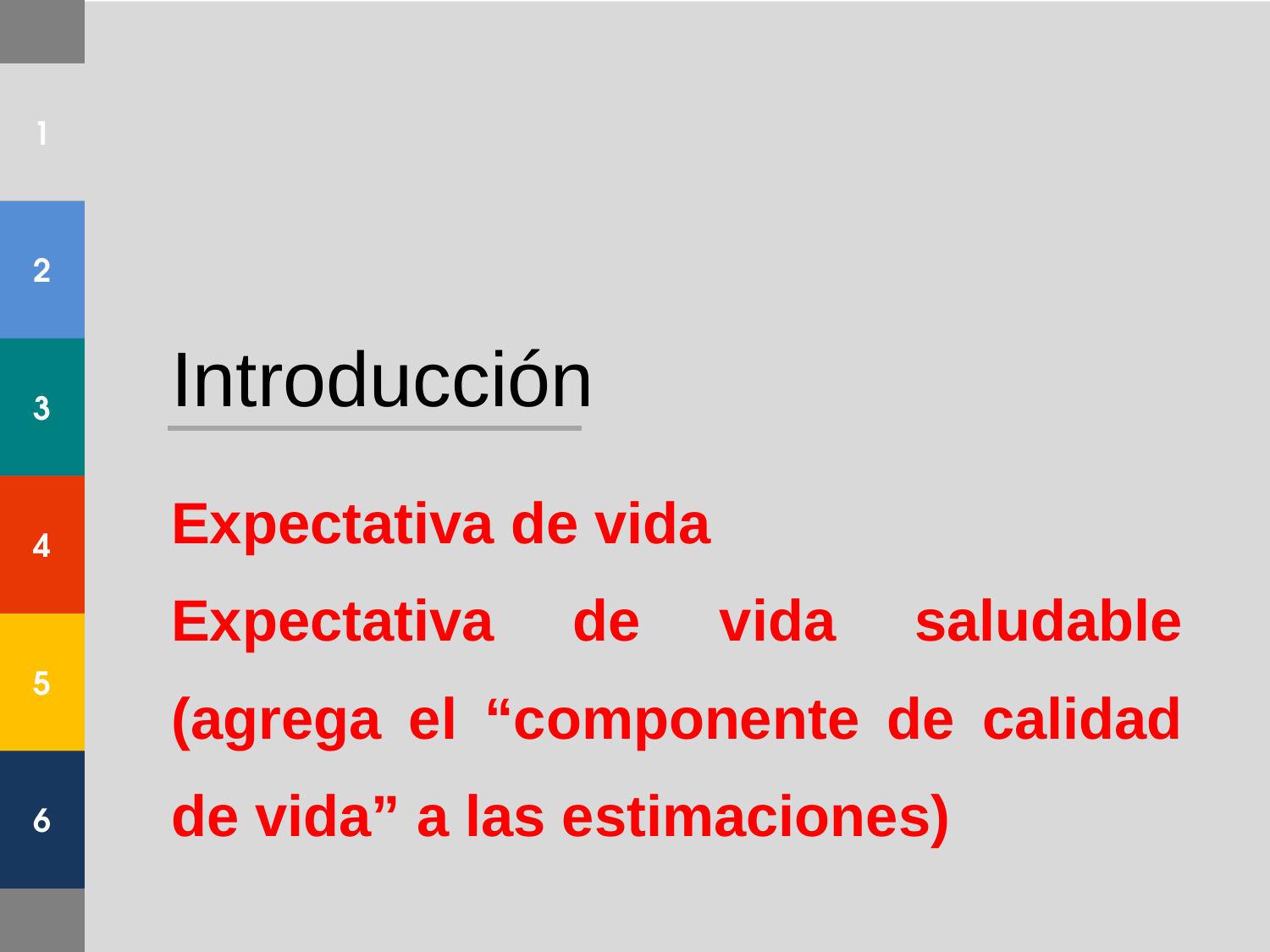

1
Introducción

Expectativa de vida
Expectativa de vida saludable (agrega el “componente de calidad de vida” a las estimaciones)